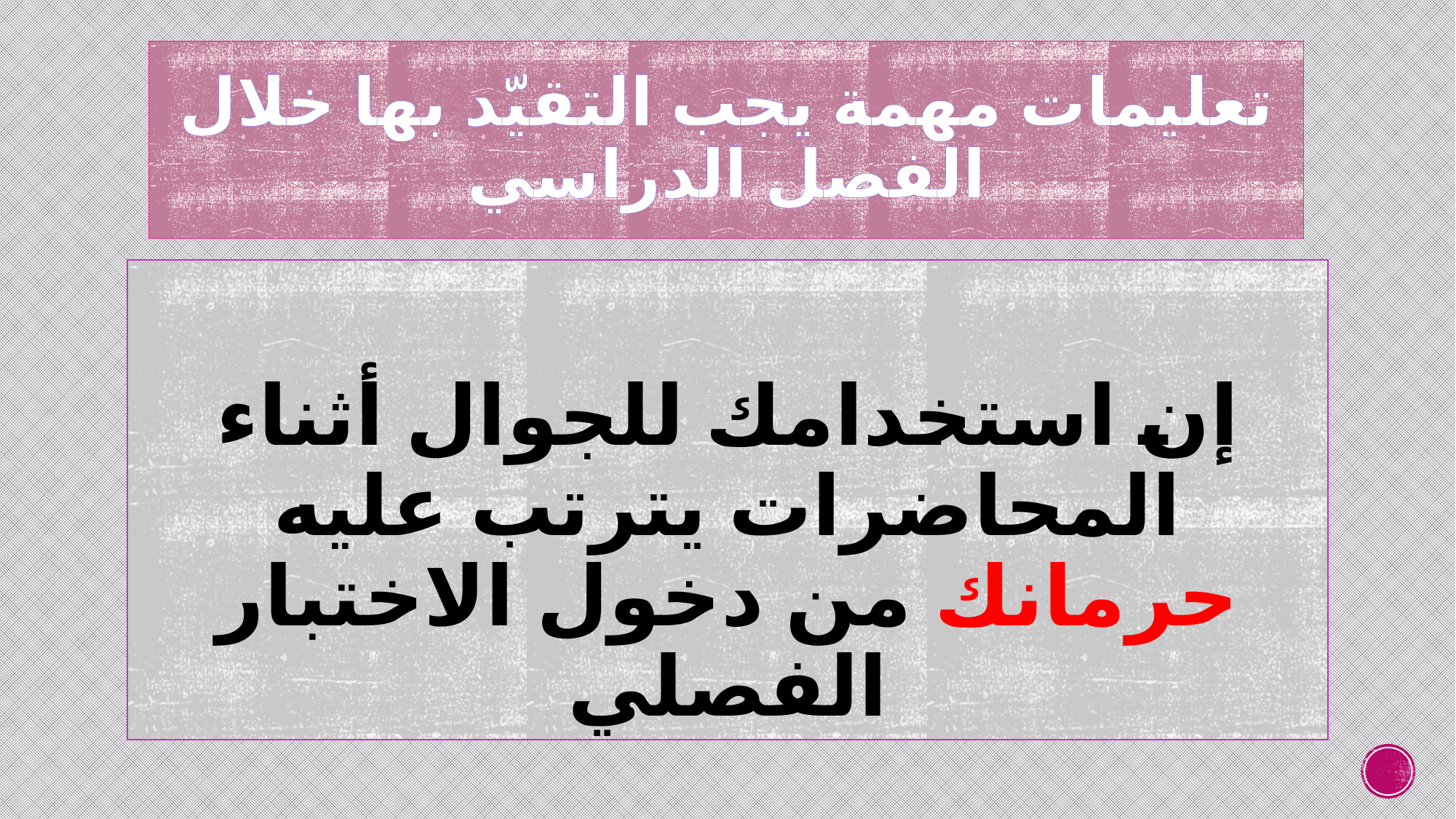

# تعليمات مهمة يجب التقيّد بها خلال الفصل الدراسي

إن استخدامك للجوال أثناء المحاضرات يترتب عليه حرمانك من دخول الاختبار الفصلي